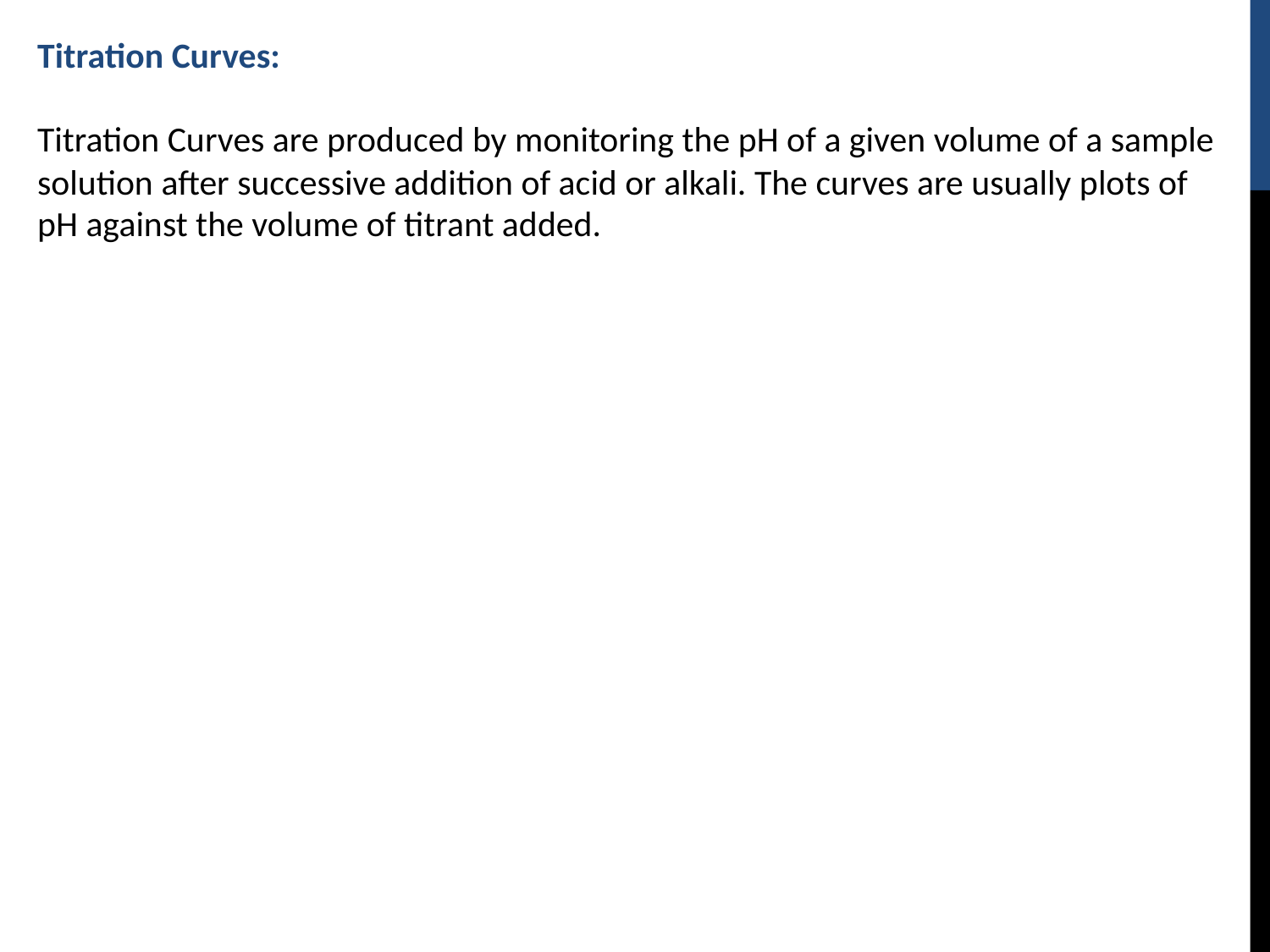

Titration Curves:

Titration Curves are produced by monitoring the pH of a given volume of a sample solution after successive addition of acid or alkali. The curves are usually plots of pH against the volume of titrant added.